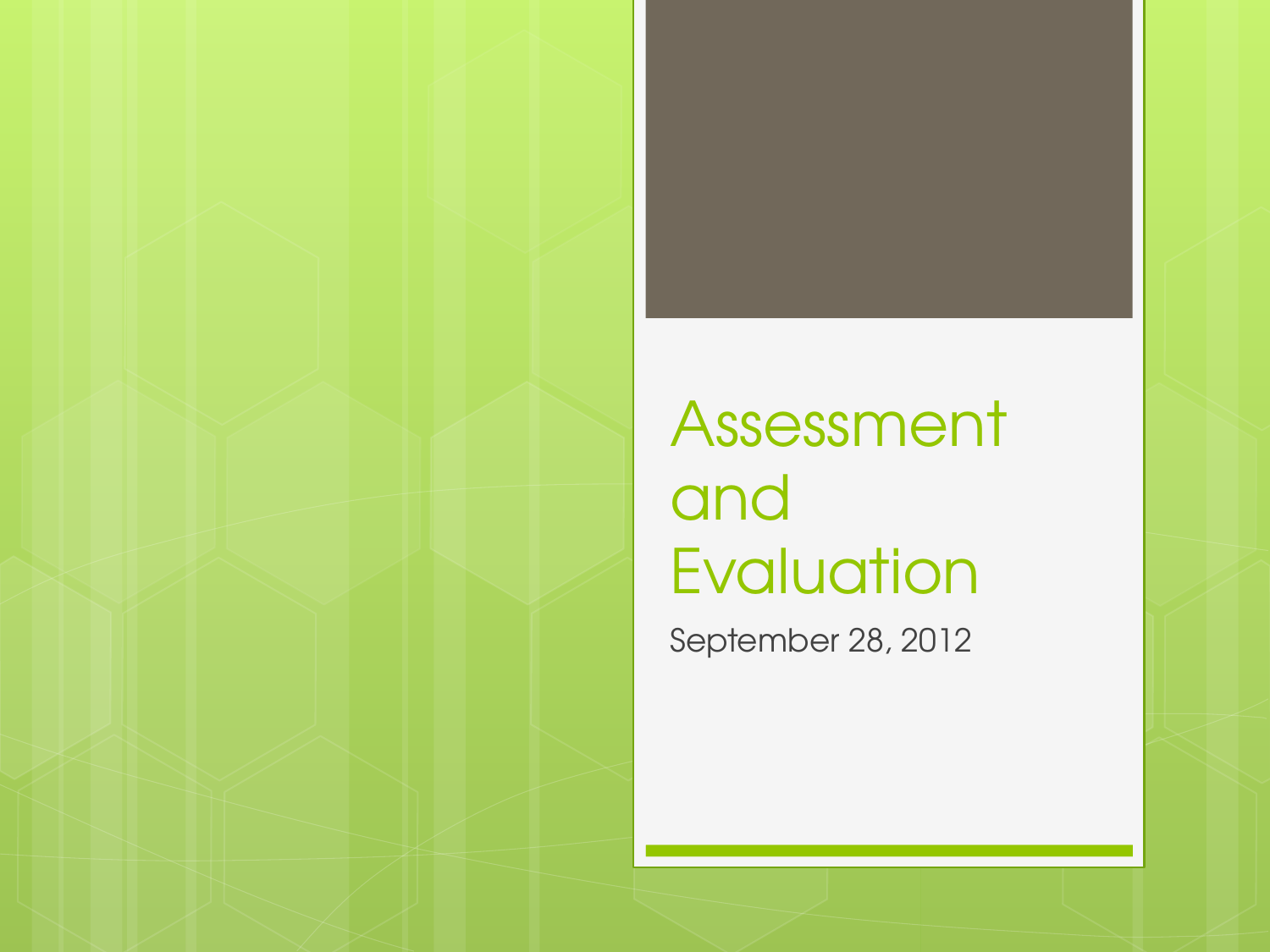

# Assessment and Evaluation
September 28, 2012